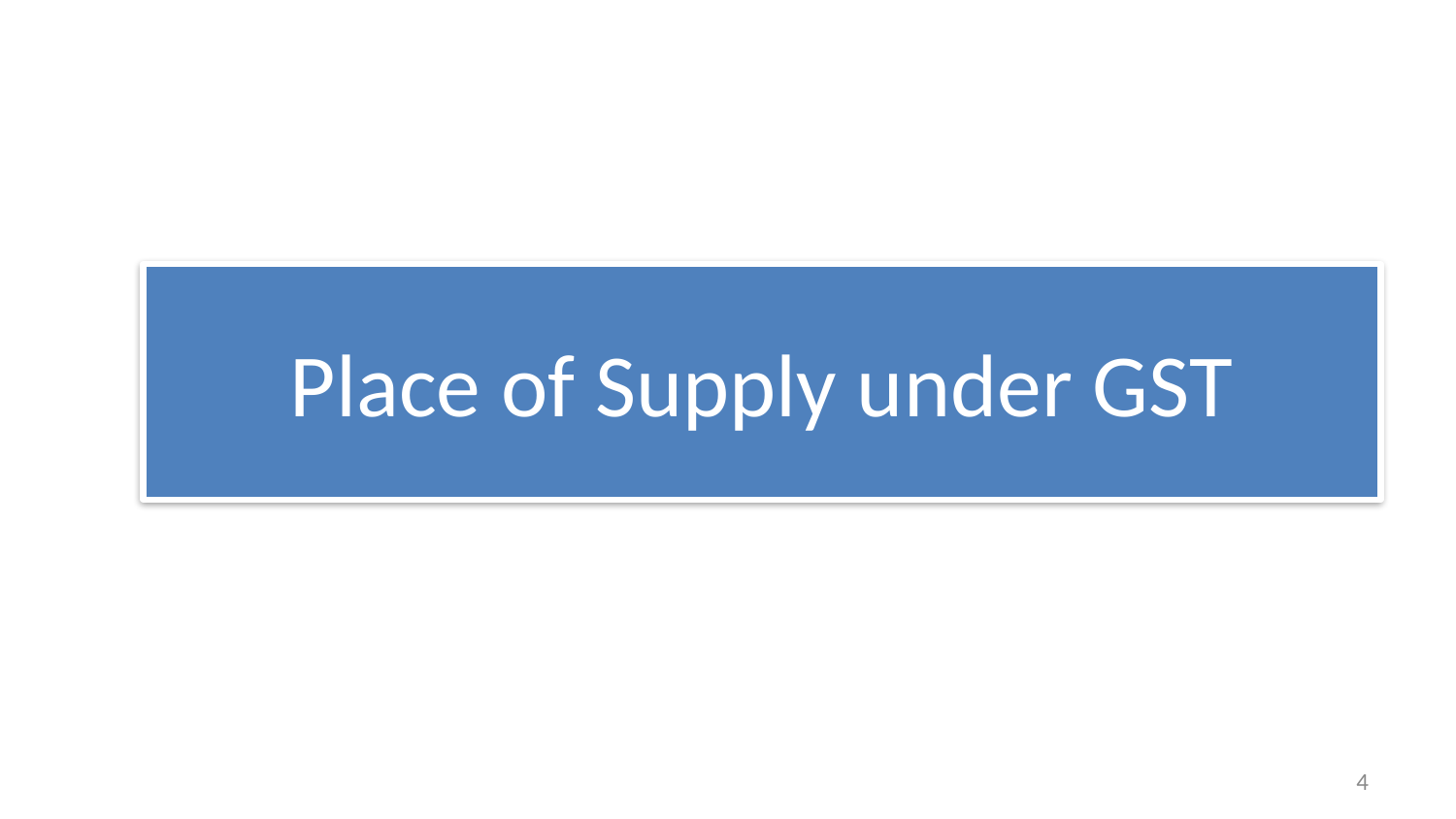

# Place of Supply under GST
4